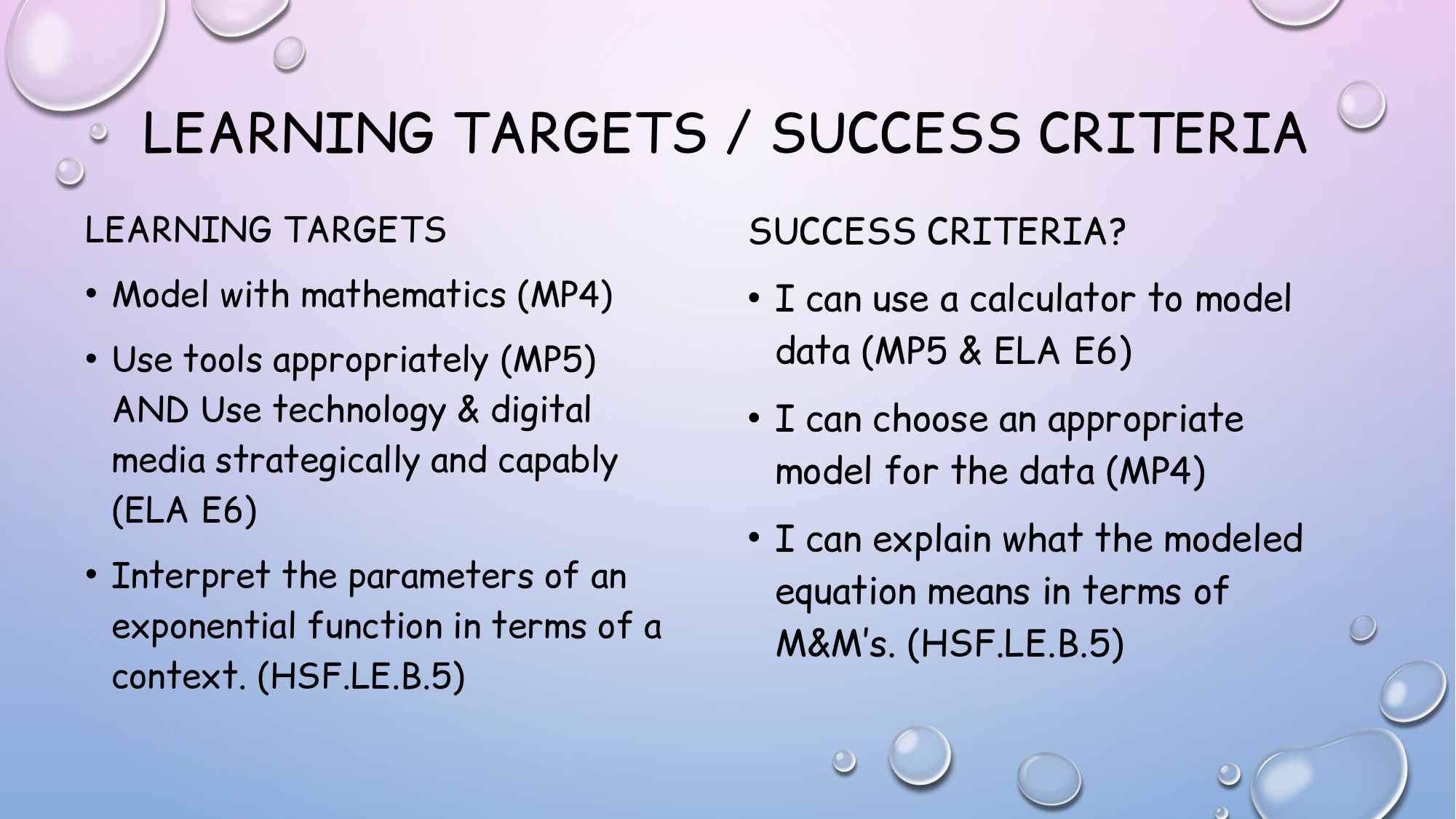

# Learning Targets / Success criteria
SUCCESS CRITERIA?
I can use a calculator to model data (MP5 & ELA E6)
I can choose an appropriate model for the data (MP4)
I can explain what the modeled equation means in terms of M&M’s. (HSF.LE.B.5)

LEARNING TARGETS
Model with mathematics (MP4)
Use tools appropriately (MP5) AND Use technology & digital media strategically and capably (ELA E6)
Interpret the parameters of an exponential function in terms of a context. (HSF.LE.B.5)